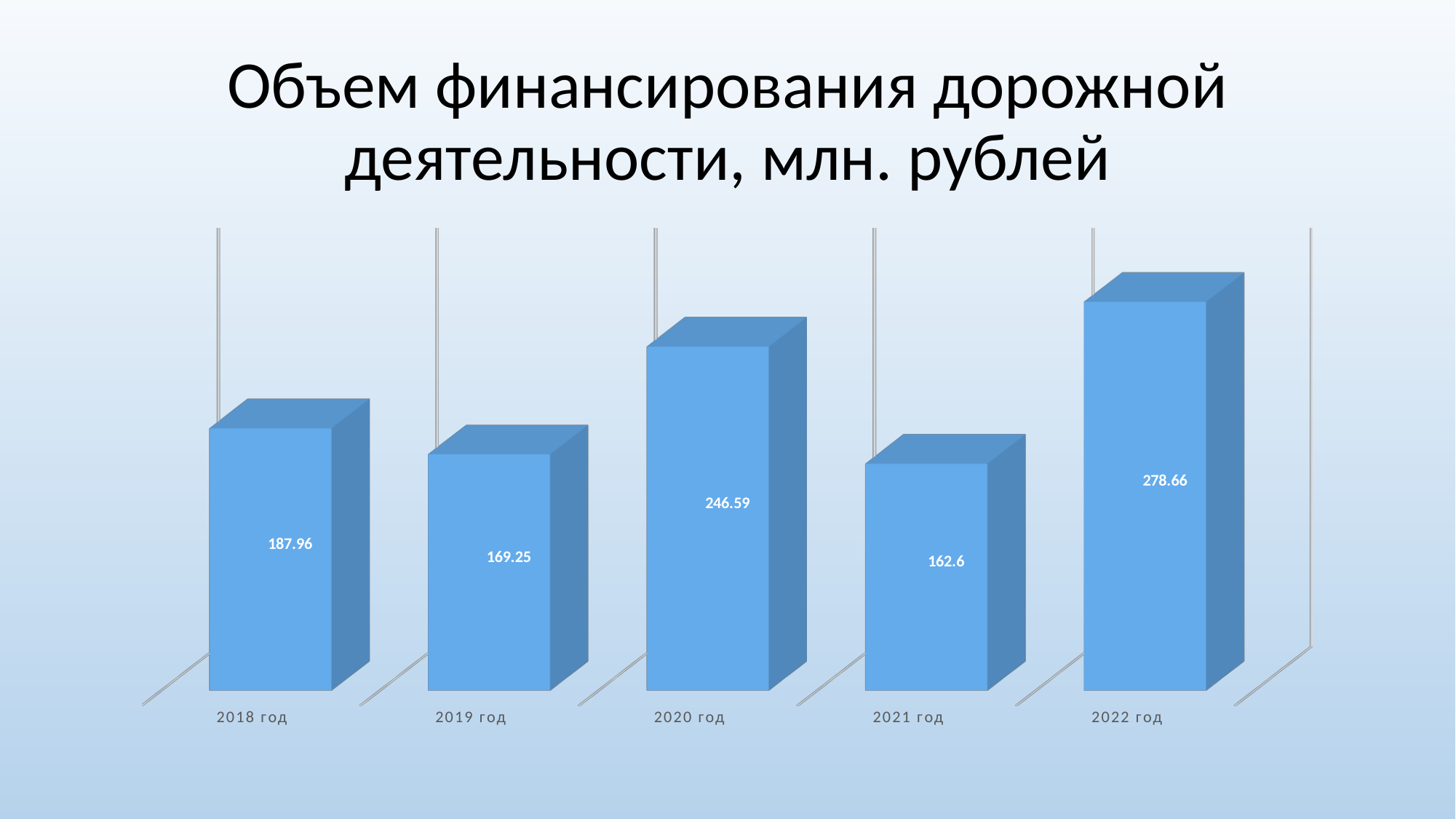

# Объем финансирования дорожной деятельности, млн. рублей

[unsupported chart]